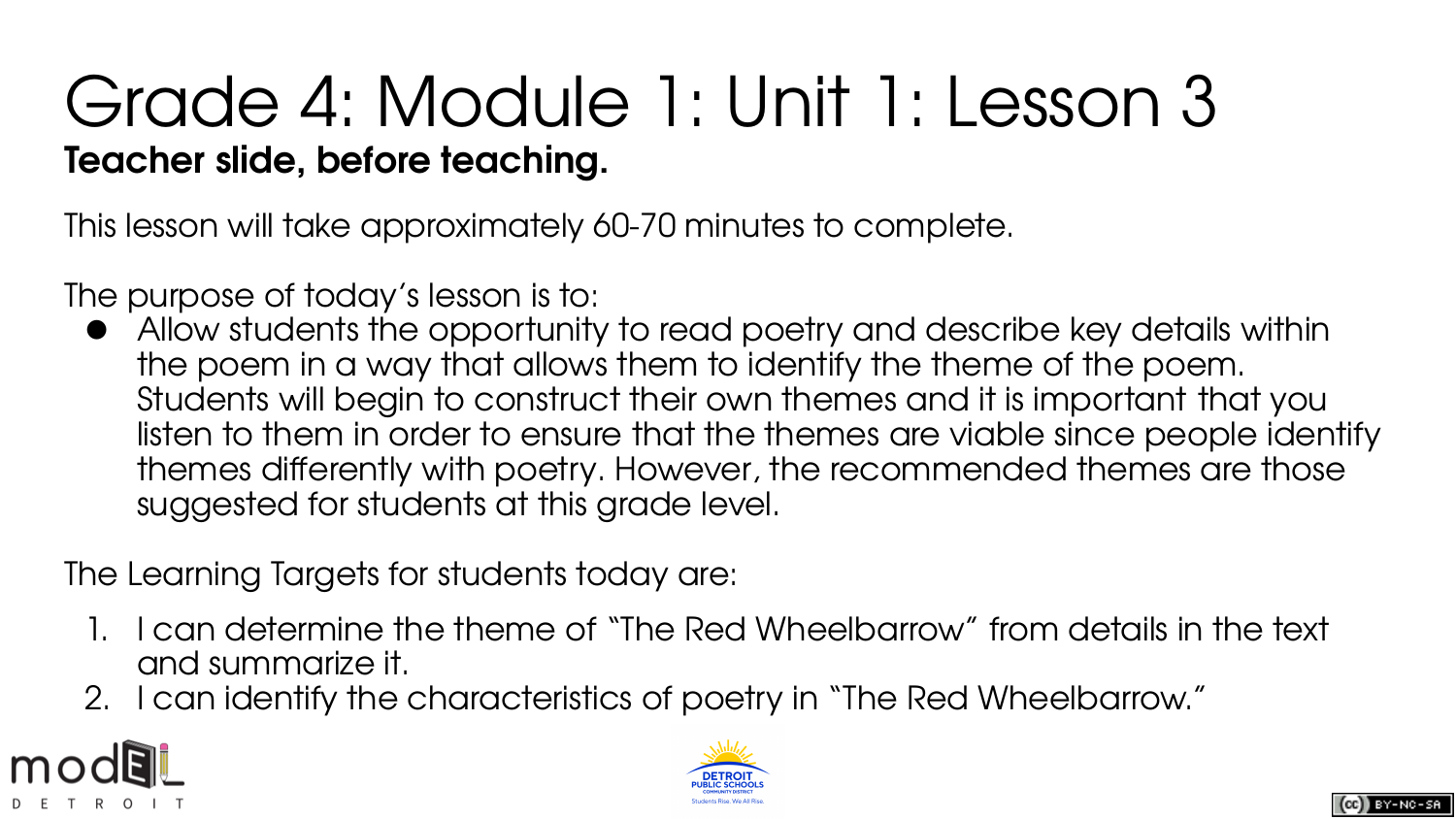

# Grade 4: Module 1: Unit 1: Lesson 3
Teacher slide, before teaching.
This lesson will take approximately 60-70 minutes to complete.

The purpose of today’s lesson is to:
Allow students the opportunity to read poetry and describe key details within the poem in a way that allows them to identify the theme of the poem.  Students will begin to construct their own themes and it is important that you listen to them in order to ensure that the themes are viable since people identify themes differently with poetry. However, the recommended themes are those suggested for students at this grade level.

The Learning Targets for students today are:
I can determine the theme of “The Red Wheelbarrow” from details in the text and summarize it.
I can identify the characteristics of poetry in “The Red Wheelbarrow.”